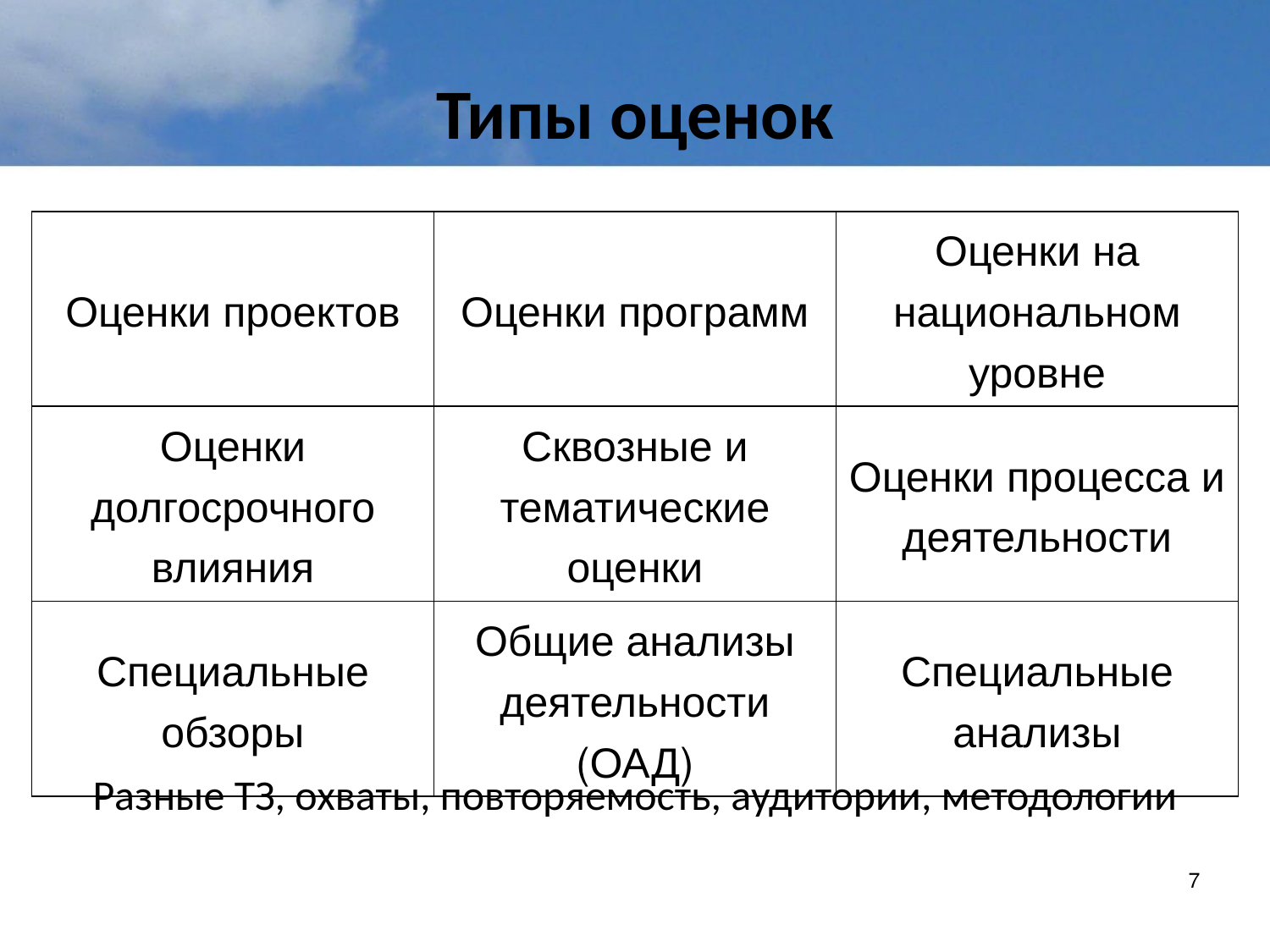

# Типы оценок
| Оценки проектов | Оценки программ | Оценки на национальном уровне |
| --- | --- | --- |
| Оценки долгосрочного влияния | Сквозные и тематические оценки | Оценки процесса и деятельности |
| Специальные обзоры | Общие анализы деятельности (ОАД) | Специальные анализы |
Разные ТЗ, охваты, повторяемость, аудитории, методологии
7